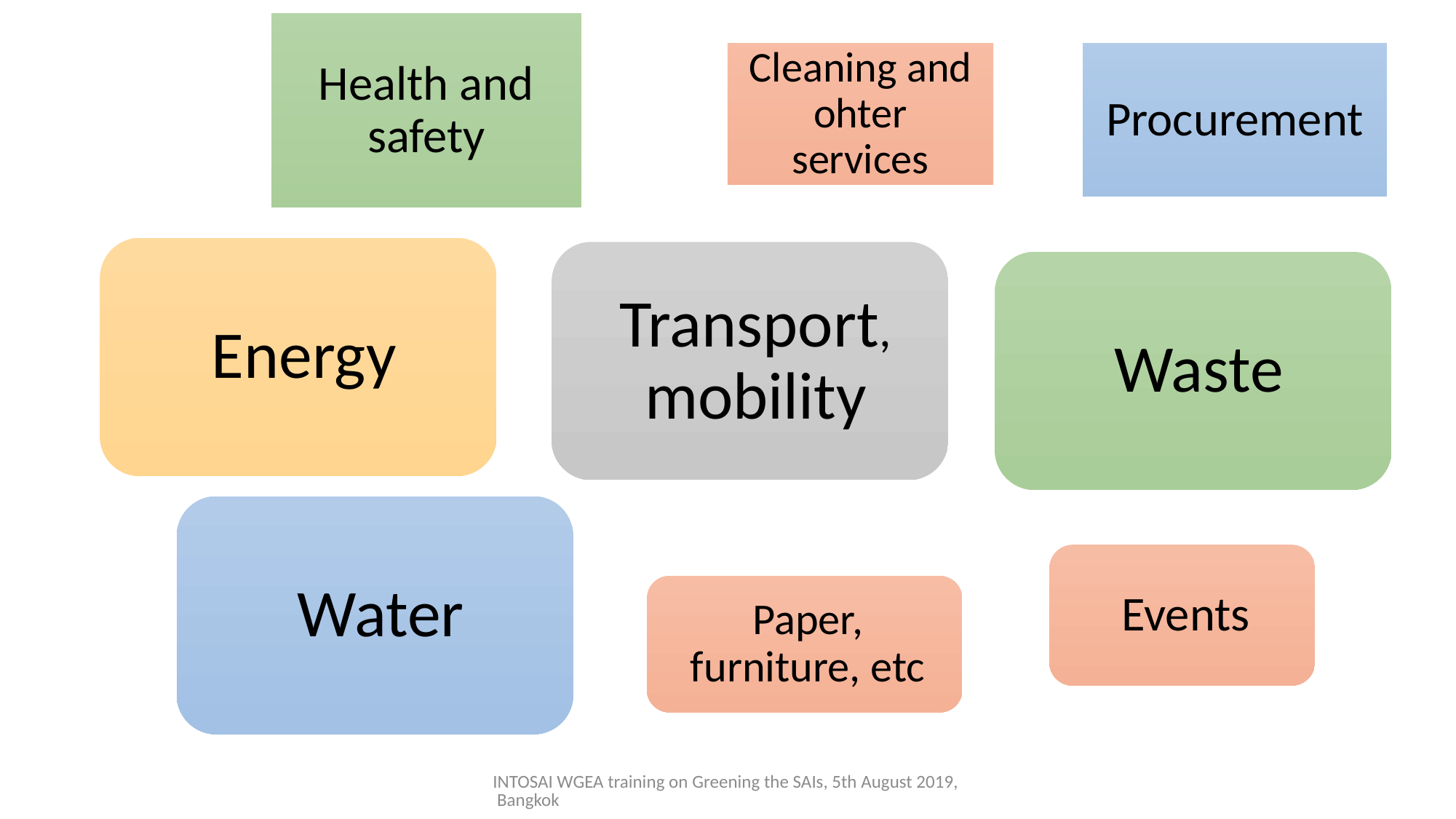

Health and safety

Cleaning and ohter services

Procurement
Paper, furniture, etc
Transport, mobility
Energy
Water
Waste
Events
INTOSAI WGEA training on Greening the SAIs, 5th August 2019, Bangkok